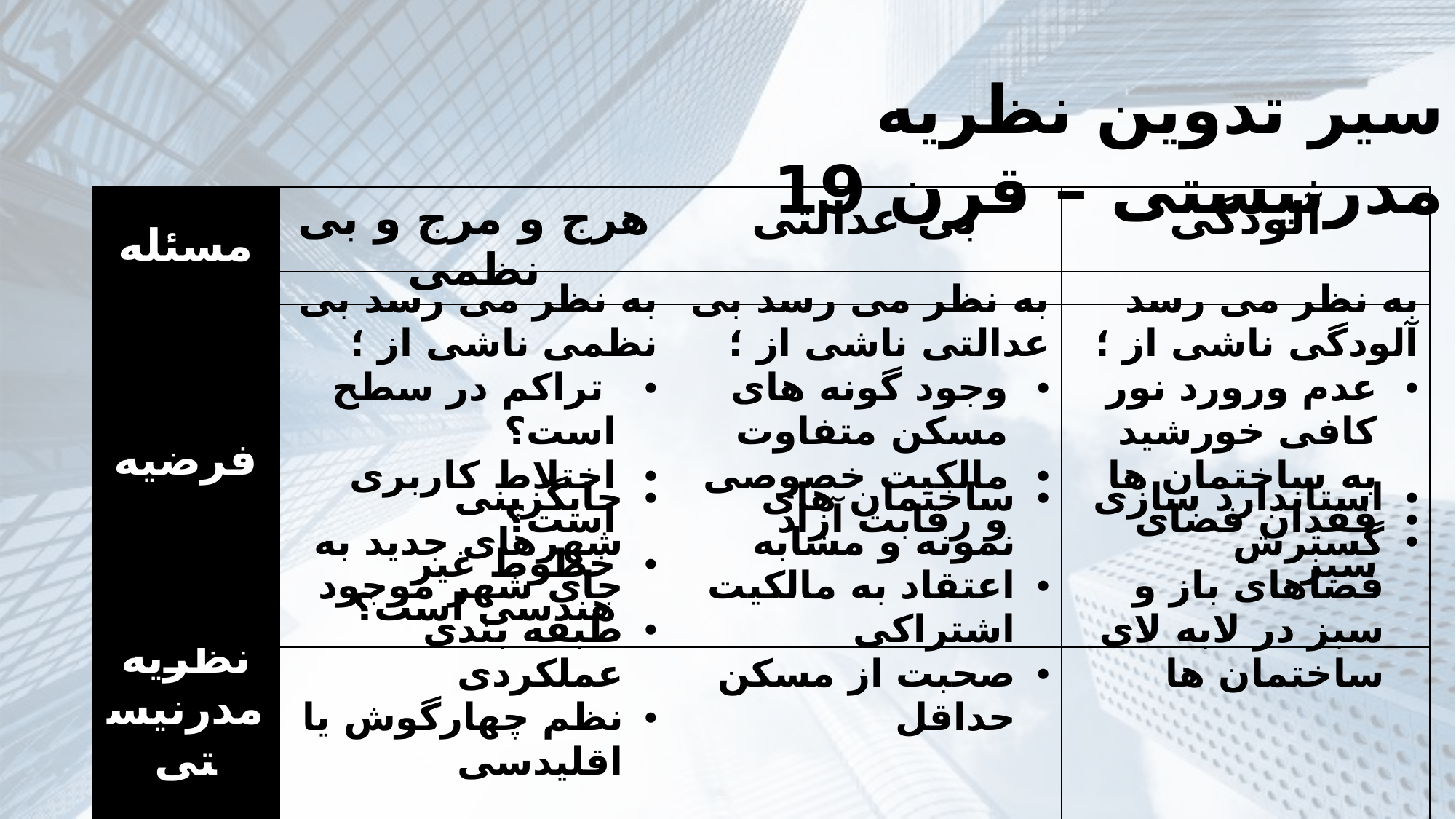

سیر تدوین نظریه مدرنیستی – قرن 19
| مسئله | هرج و مرج و بی نظمی | بی عدالتی | آلودگی |
| --- | --- | --- | --- |
| فرضیه | به نظر می رسد بی نظمی ناشی از ؛ تراکم در سطح است؟ اختلاط کاربری است؟ خطوط غیر هندسی است؟ | به نظر می رسد بی عدالتی ناشی از ؛ وجود گونه های مسکن متفاوت مالکیت خصوصی و رقابت آزاد | به نظر می رسد آلودگی ناشی از ؛ عدم ورورد نور کافی خورشید به ساختمان ها فقدان فضای سبز |
| --- | --- | --- | --- |
| مولفه های نظریه مدرنیستی | جایگزینی شهرهای جدید به جای شهر موجود طبقه بندی عملکردی نظم چهارگوش یا اقلیدسی | ساختمان های نمونه و مشابه اعتقاد به مالکیت اشتراکی صحبت از مسکن حداقل | استاندارد سازی گسترش فضاهای باز و سبز در لابه لای ساختمان ها |
| --- | --- | --- | --- |
7